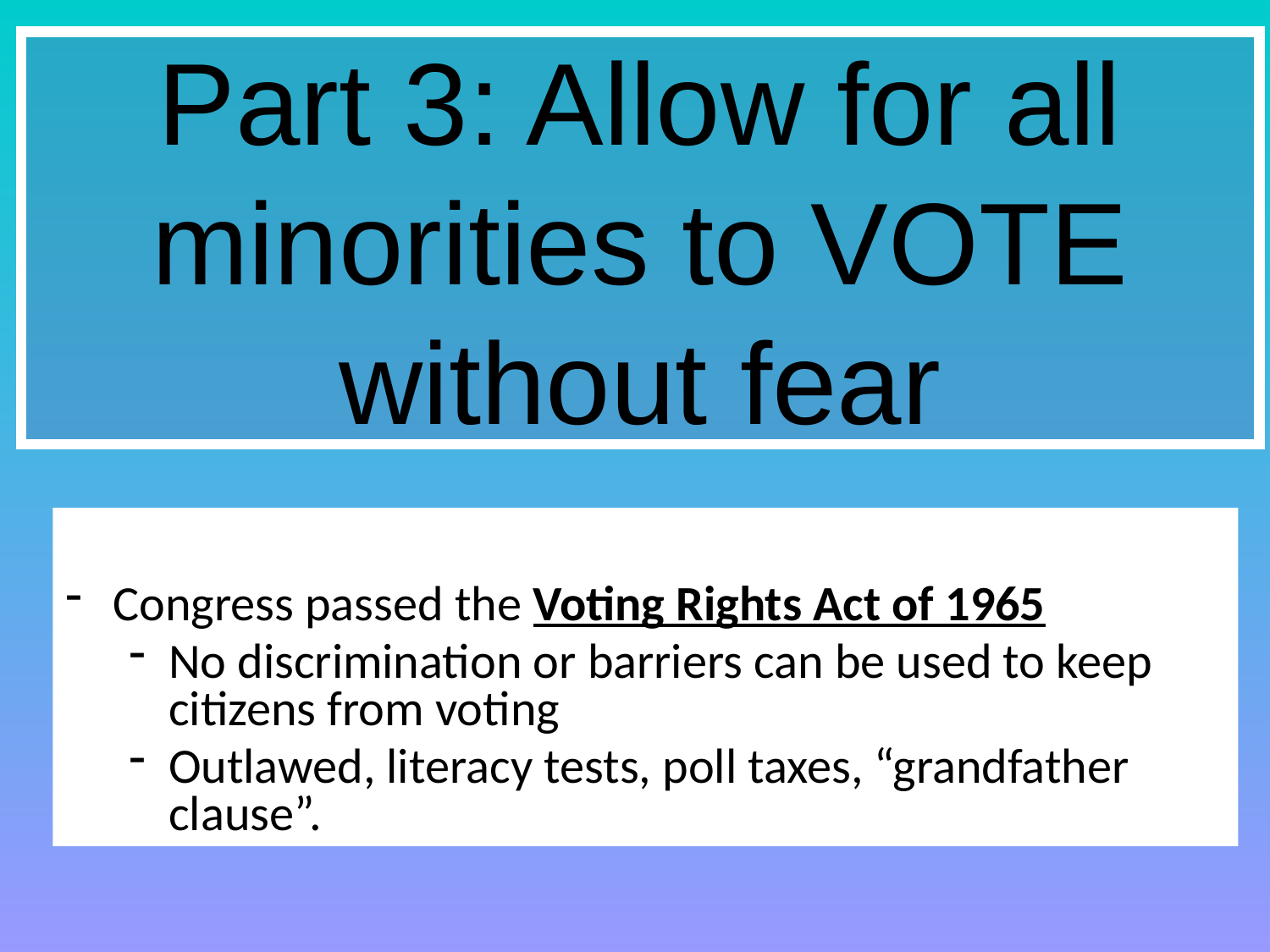

Part 3: Allow for all minorities to VOTE without fear

Congress passed the Voting Rights Act of 1965
No discrimination or barriers can be used to keep citizens from voting
Outlawed, literacy tests, poll taxes, “grandfather clause”.